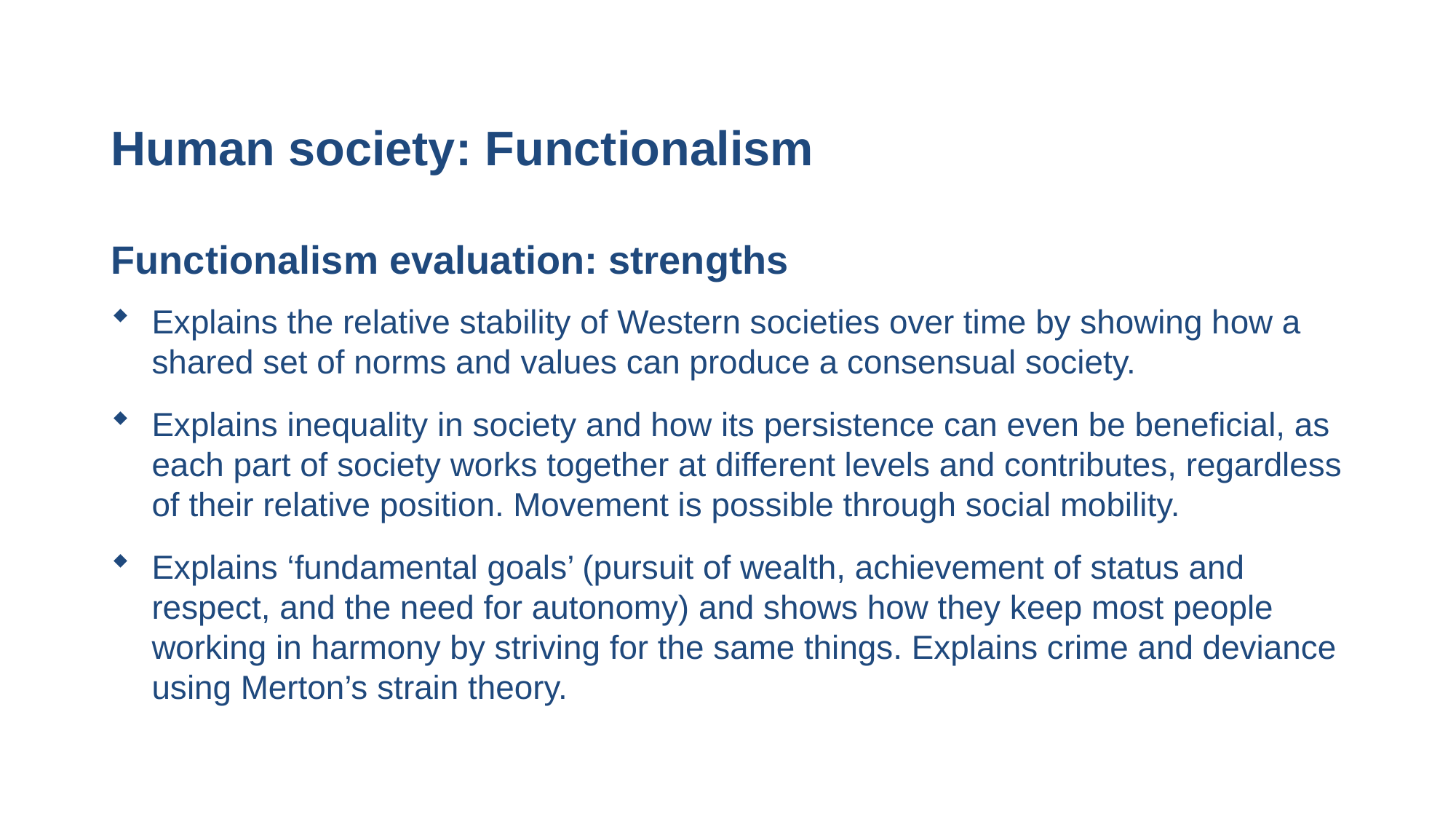

# Human society: Functionalism
Functionalism evaluation: strengths
Explains the relative stability of Western societies over time by showing how a shared set of norms and values can produce a consensual society.
Explains inequality in society and how its persistence can even be beneficial, as each part of society works together at different levels and contributes, regardless of their relative position. Movement is possible through social mobility.
Explains ‘fundamental goals’ (pursuit of wealth, achievement of status and respect, and the need for autonomy) and shows how they keep most people working in harmony by striving for the same things. Explains crime and deviance using Merton’s strain theory.